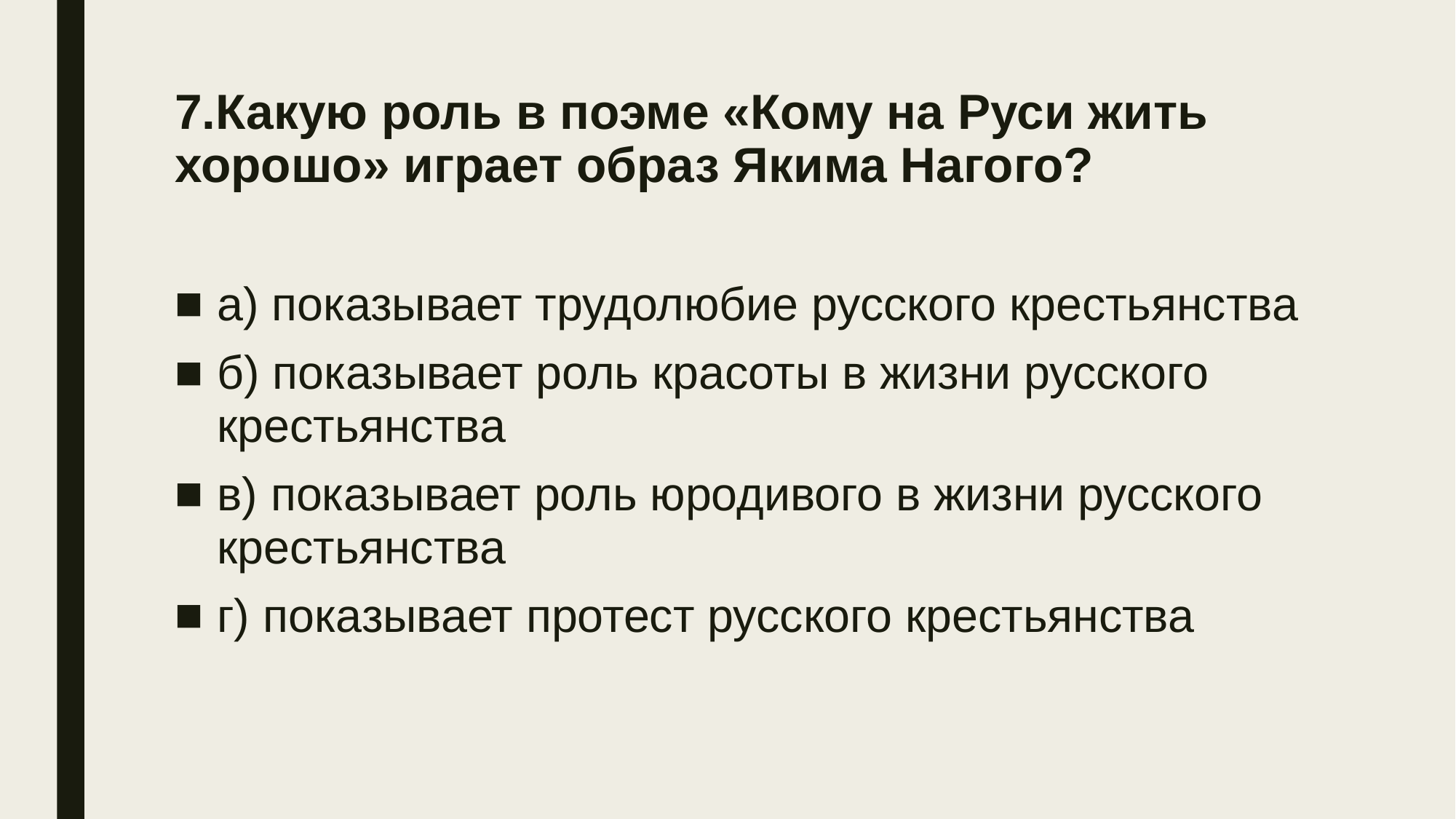

# 7.Какую роль в поэме «Кому на Руси жить хорошо» играет образ Якима Нагого?
а) показывает трудолюбие русского крестьянства
б) показывает роль красоты в жизни русского крестьянства
в) показывает роль юродивого в жизни русского крестьянства
г) показывает протест русского крестьянства